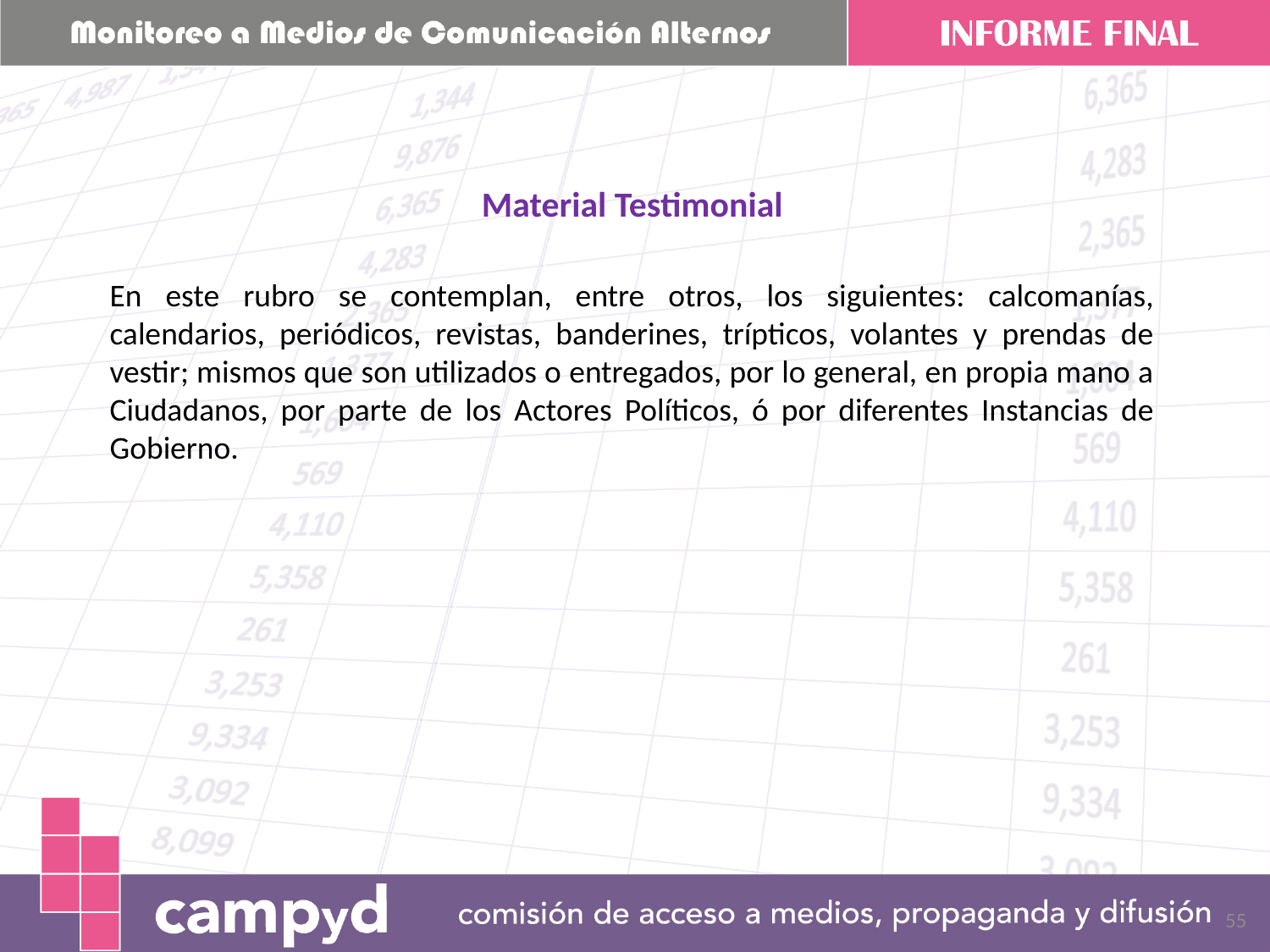

Material Testimonial

En este rubro se contemplan, entre otros, los siguientes: calcomanías, calendarios, periódicos, revistas, banderines, trípticos, volantes y prendas de vestir; mismos que son utilizados o entregados, por lo general, en propia mano a Ciudadanos, por parte de los Actores Políticos, ó por diferentes Instancias de Gobierno.

55